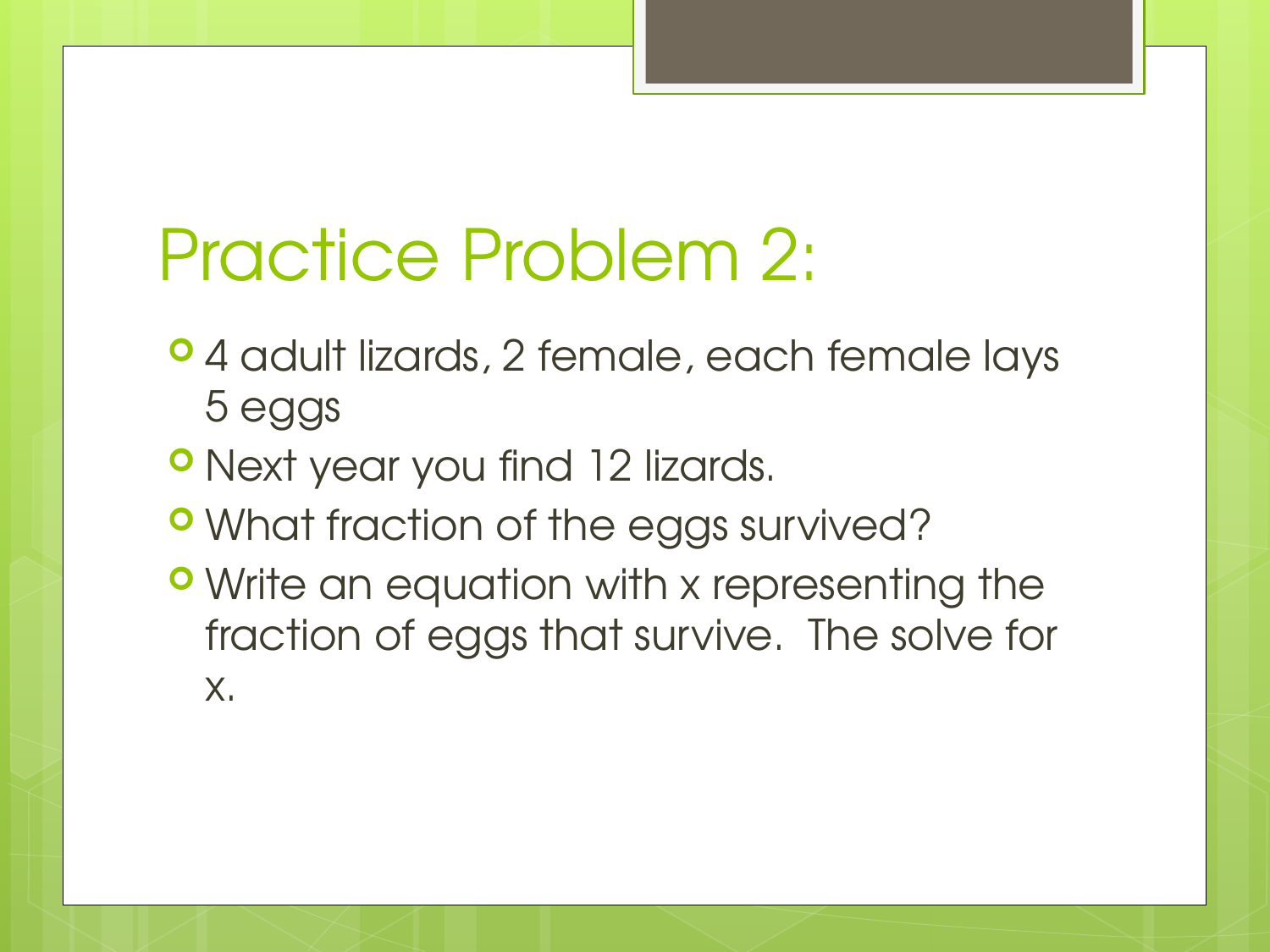

# Practice Problem 2:
4 adult lizards, 2 female, each female lays 5 eggs
Next year you find 12 lizards.
What fraction of the eggs survived?
Write an equation with x representing the fraction of eggs that survive.  The solve for x.